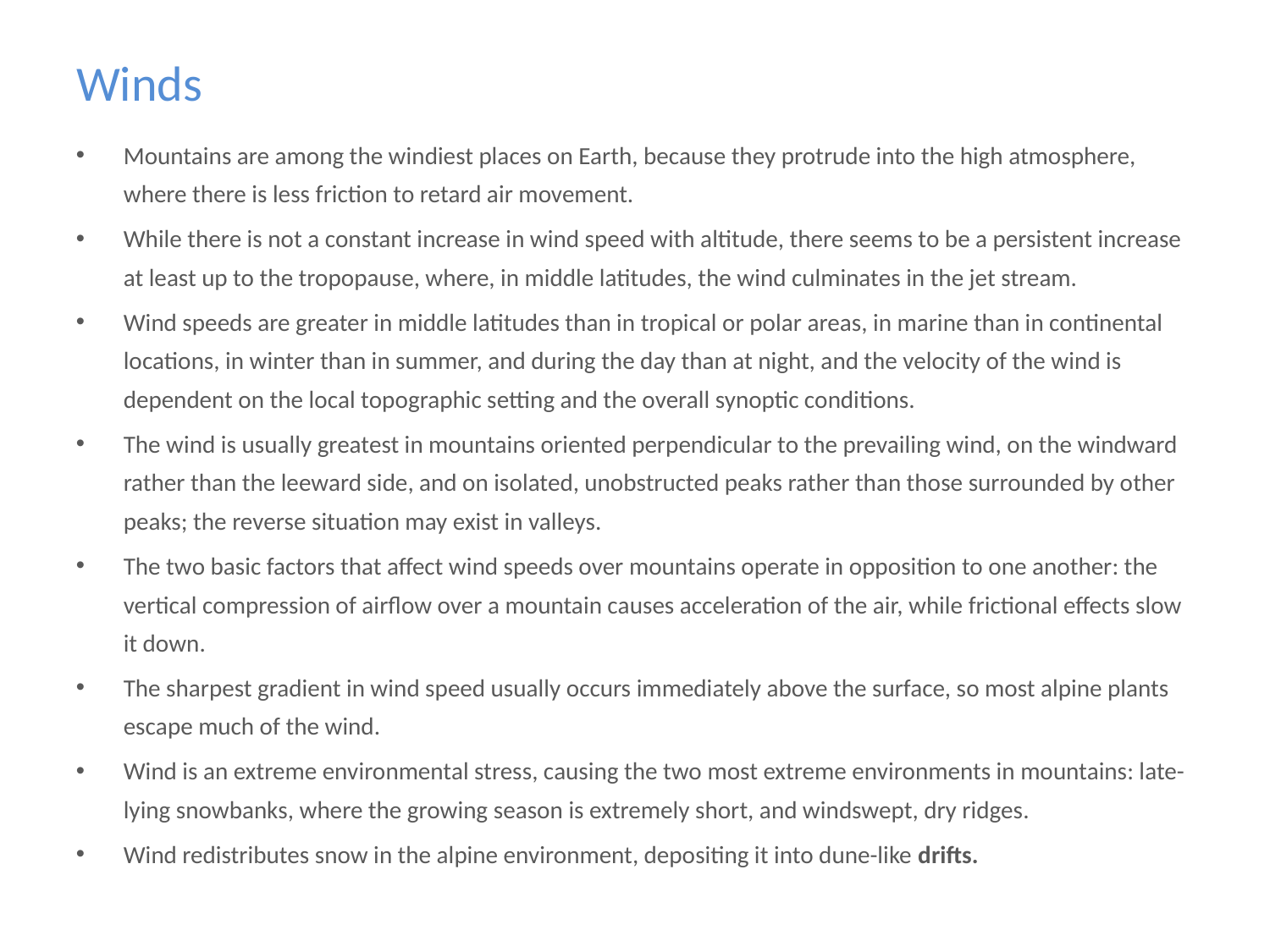

# Winds

Mountains are among the windiest places on Earth, because they protrude into the high atmosphere, where there is less friction to retard air movement.
While there is not a constant increase in wind speed with altitude, there seems to be a persistent increase at least up to the tropopause, where, in middle latitudes, the wind culminates in the jet stream.
Wind speeds are greater in middle latitudes than in tropical or polar areas, in marine than in continental locations, in winter than in summer, and during the day than at night, and the velocity of the wind is dependent on the local topographic setting and the overall synoptic conditions.
The wind is usually greatest in mountains oriented perpendicular to the prevailing wind, on the windward rather than the leeward side, and on isolated, unobstructed peaks rather than those surrounded by other peaks; the reverse situation may exist in valleys.
The two basic factors that affect wind speeds over mountains operate in opposition to one another: the vertical compression of airflow over a mountain causes acceleration of the air, while frictional effects slow it down.
The sharpest gradient in wind speed usually occurs immediately above the surface, so most alpine plants escape much of the wind.
Wind is an extreme environmental stress, causing the two most extreme environments in mountains: late-lying snowbanks, where the growing season is extremely short, and windswept, dry ridges.
Wind redistributes snow in the alpine environment, depositing it into dune-like drifts.